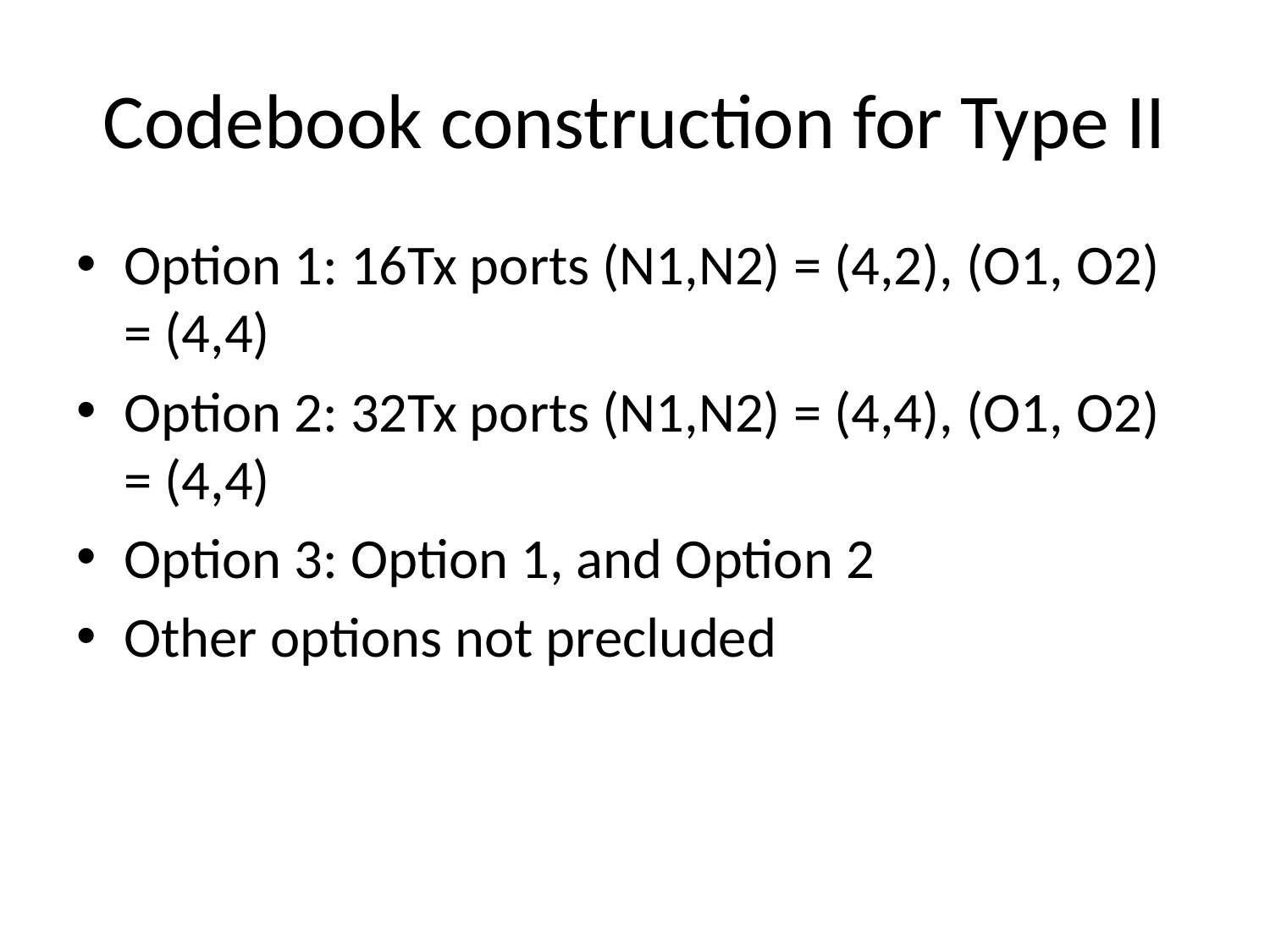

# Codebook construction for Type II
Option 1: 16Tx ports (N1,N2) = (4,2), (O1, O2) = (4,4)
Option 2: 32Tx ports (N1,N2) = (4,4), (O1, O2) = (4,4)
Option 3: Option 1, and Option 2
Other options not precluded